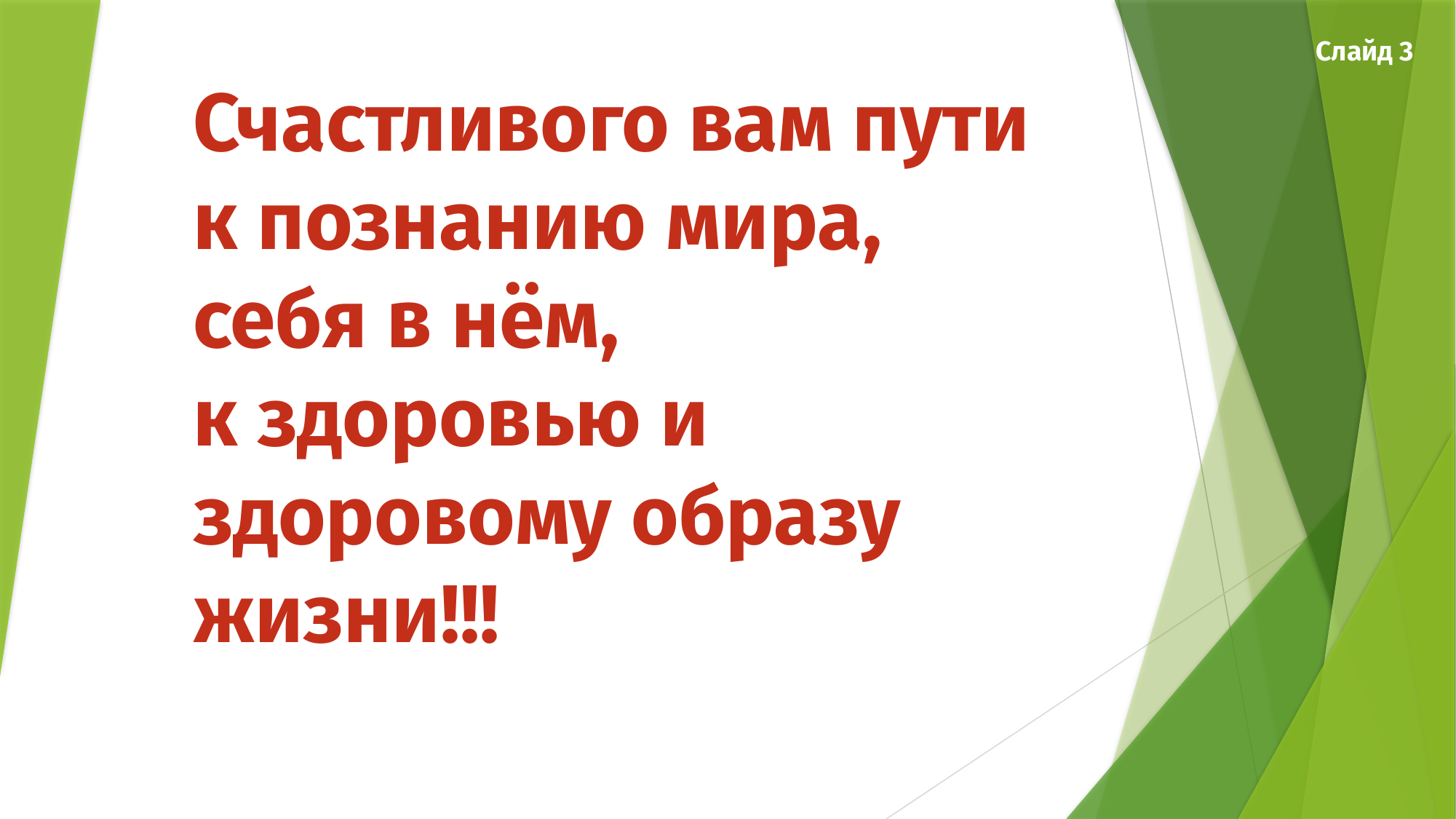

Слайд 3
Счастливого вам пути к познанию мира, себя в нём,
к здоровью и здоровому образу жизни!!!